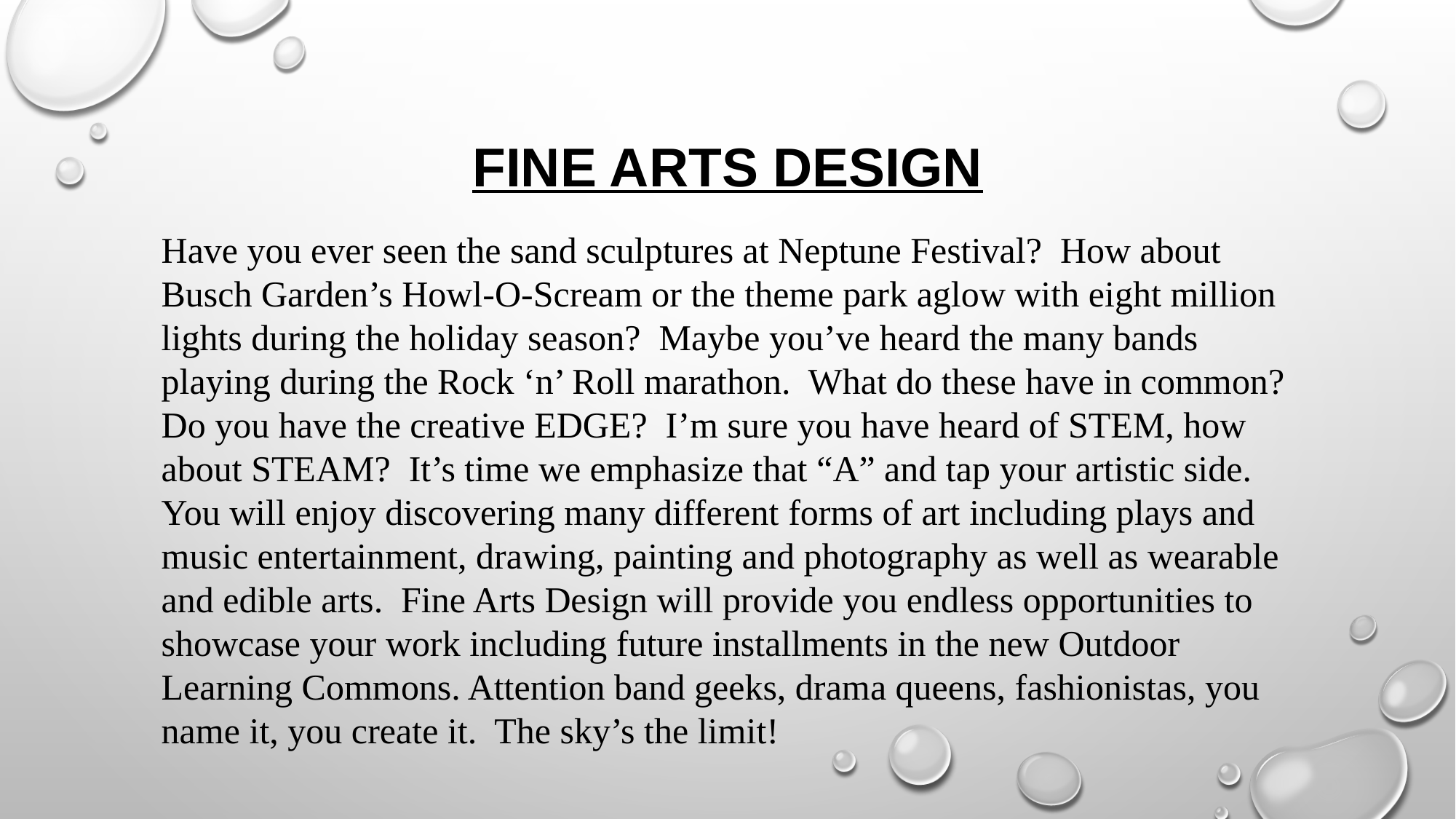

# FINE ARTS DESIGN

Have you ever seen the sand sculptures at Neptune Festival?  How about Busch Garden’s Howl-O-Scream or the theme park aglow with eight million lights during the holiday season?  Maybe you’ve heard the many bands playing during the Rock ‘n’ Roll marathon.  What do these have in common?  Do you have the creative EDGE?  I’m sure you have heard of STEM, how about STEAM?  It’s time we emphasize that “A” and tap your artistic side.
You will enjoy discovering many different forms of art including plays and music entertainment, drawing, painting and photography as well as wearable and edible arts.  Fine Arts Design will provide you endless opportunities to showcase your work including future installments in the new Outdoor Learning Commons. Attention band geeks, drama queens, fashionistas, you name it, you create it.  The sky’s the limit!